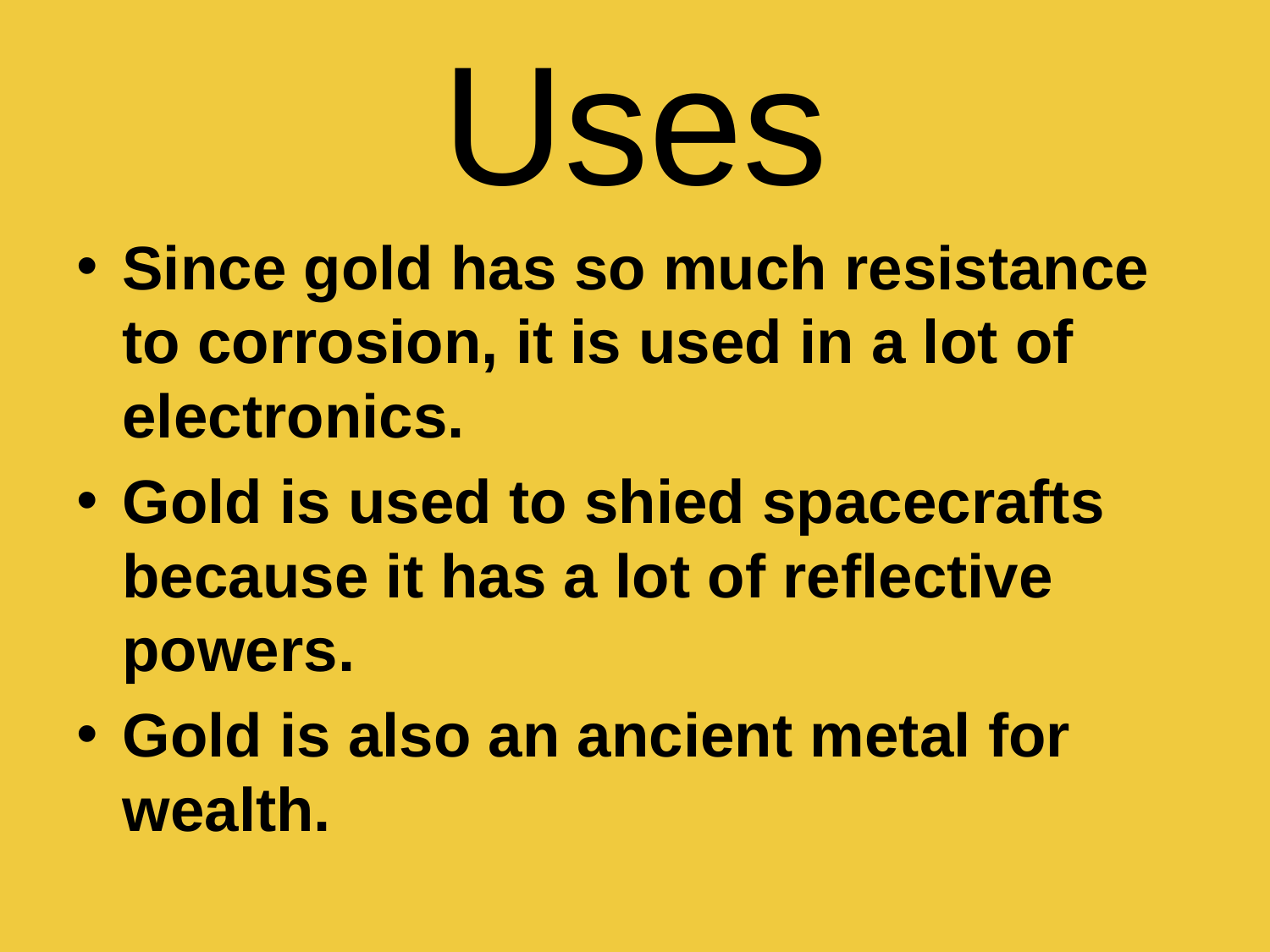

# Uses
Since gold has so much resistance to corrosion, it is used in a lot of electronics.
Gold is used to shied spacecrafts because it has a lot of reflective powers.
Gold is also an ancient metal for wealth.